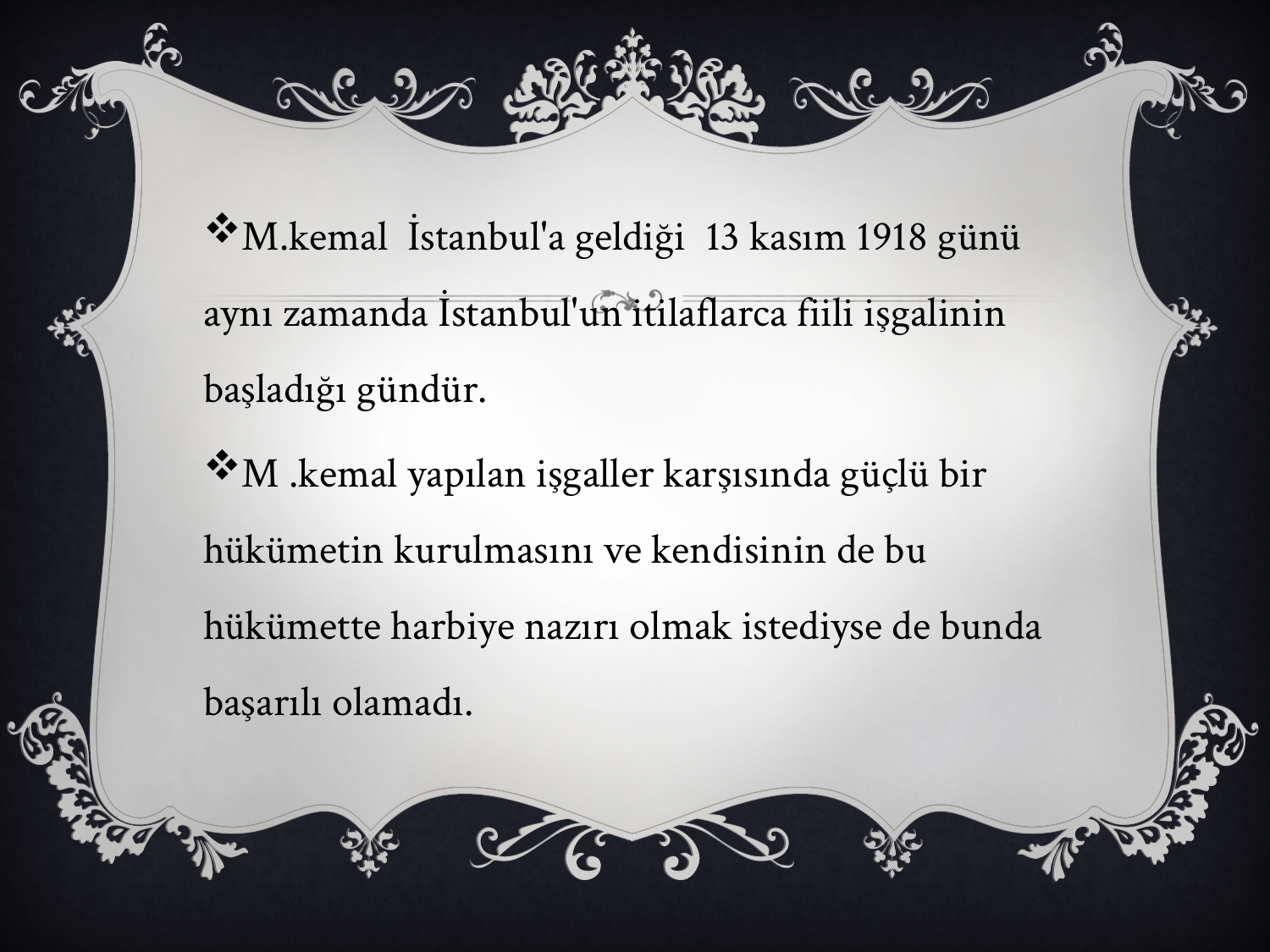

M.kemal  İstanbul'a geldiği  13 kasım 1918 günü aynı zamanda İstanbul'un itilaflarca fiili işgalinin başladığı gündür.
M .kemal yapılan işgaller karşısında güçlü bir hükümetin kurulmasını ve kendisinin de bu hükümette harbiye nazırı olmak istediyse de bunda başarılı olamadı.